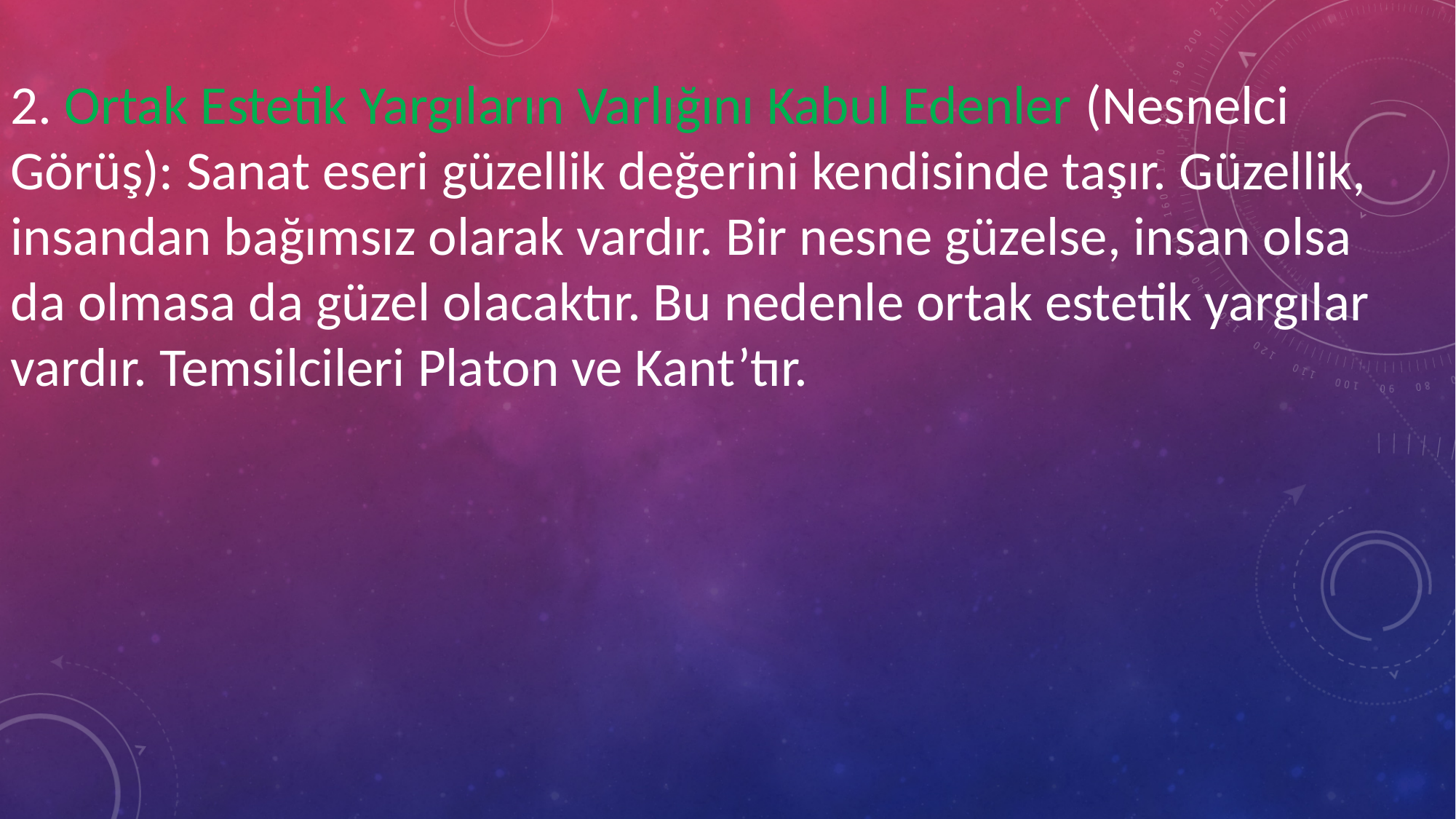

2. Ortak Estetik Yargıların Varlığını Kabul Edenler (Nesnelci Görüş): Sanat eseri güzellik değerini kendisinde taşır. Güzellik, insandan bağımsız olarak vardır. Bir nesne güzelse, insan olsa
da olmasa da güzel olacaktır. Bu nedenle ortak estetik yargılar vardır. Temsilcileri Platon ve Kant’tır.